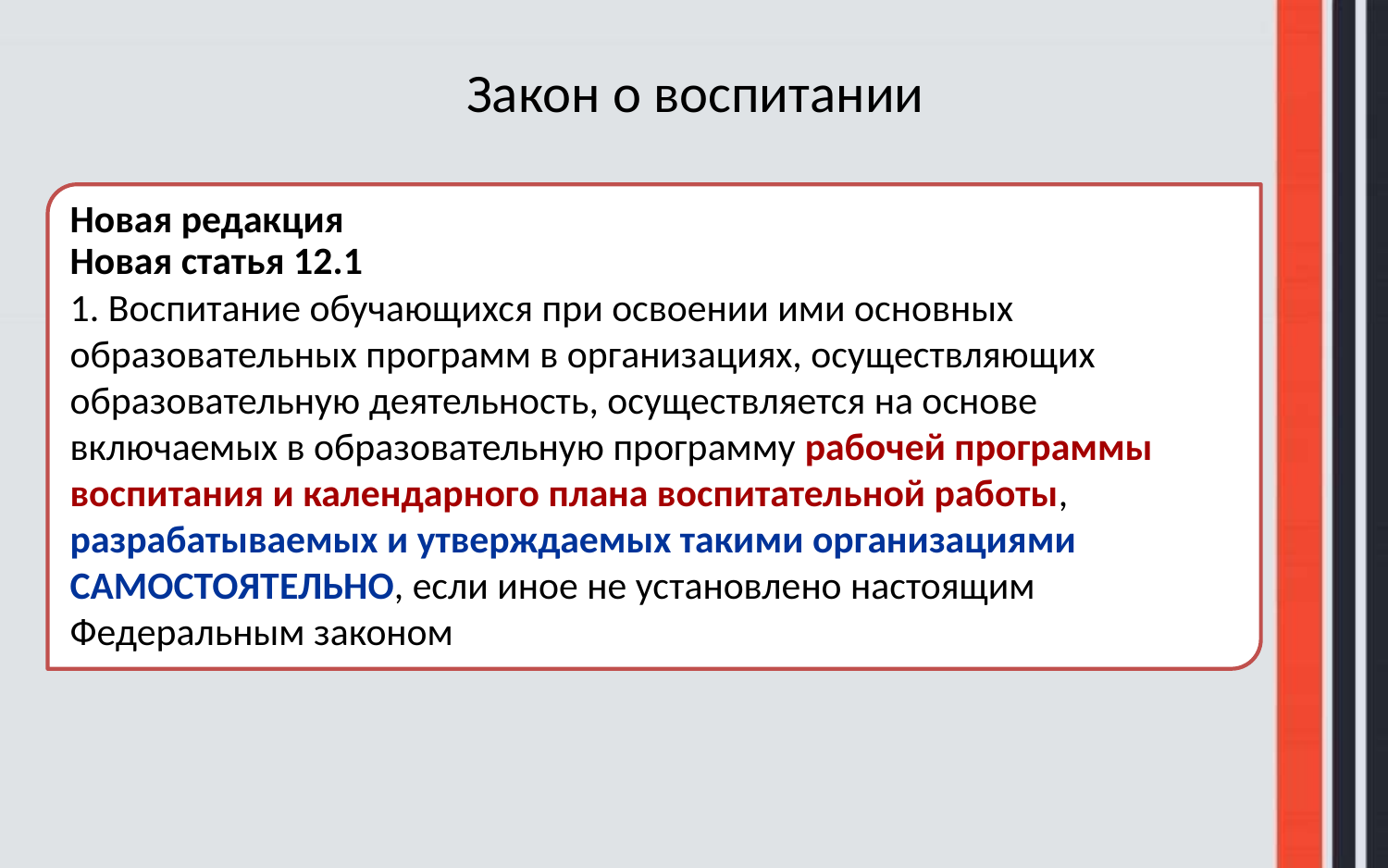

# Закон о воспитании
Новая редакция
Новая статья 12.1
1. Воспитание обучающихся при освоении ими основных образовательных программ в организациях, осуществляющих образовательную деятельность, осуществляется на основе включаемых в образовательную программу рабочей программы воспитания и календарного плана воспитательной работы, разрабатываемых и утверждаемых такими организациями самостоятельно, если иное не установлено настоящим Федеральным законом
8